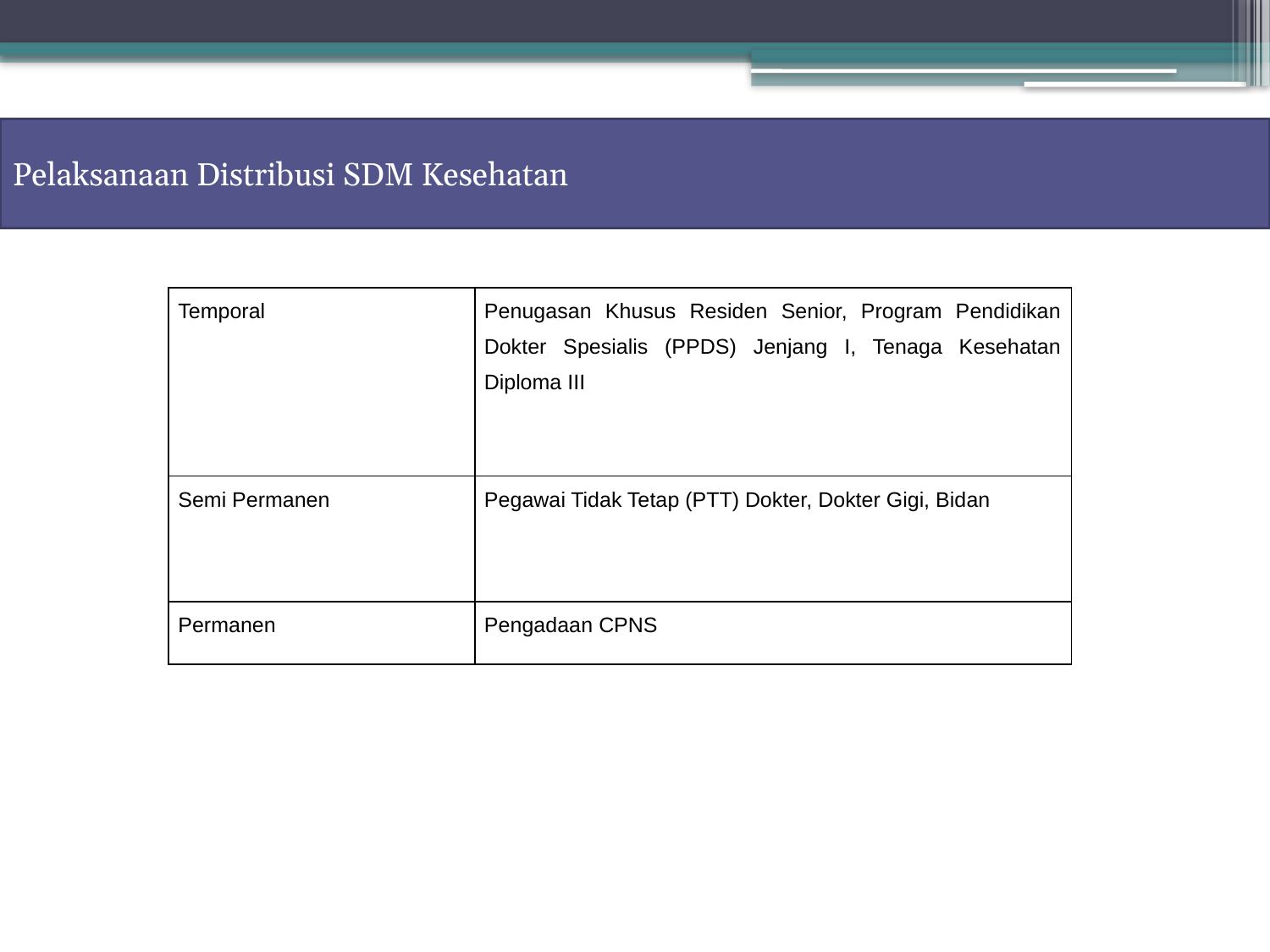

Pelaksanaan Distribusi SDM Kesehatan
| Temporal | Penugasan Khusus Residen Senior, Program Pendidikan Dokter Spesialis (PPDS) Jenjang I, Tenaga Kesehatan Diploma III |
| --- | --- |
| Semi Permanen | Pegawai Tidak Tetap (PTT) Dokter, Dokter Gigi, Bidan |
| Permanen | Pengadaan CPNS |